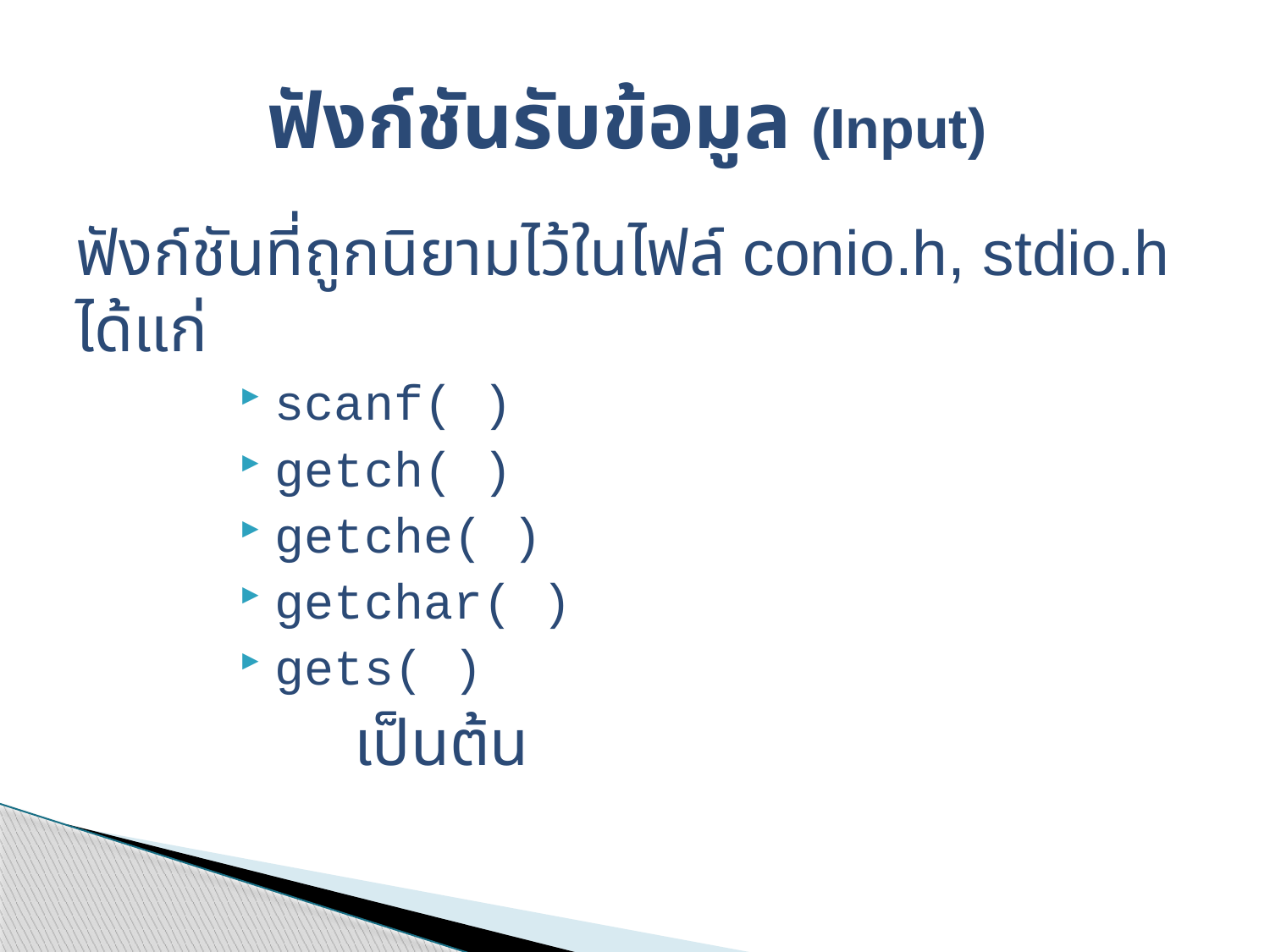

# ฟังก์ชันรับข้อมูล (Input)
ฟังก์ชันที่ถูกนิยามไว้ในไฟล์ conio.h, stdio.h ได้แก่
scanf( )
getch( )
getche( )
getchar( )
gets( )
	เป็นต้น